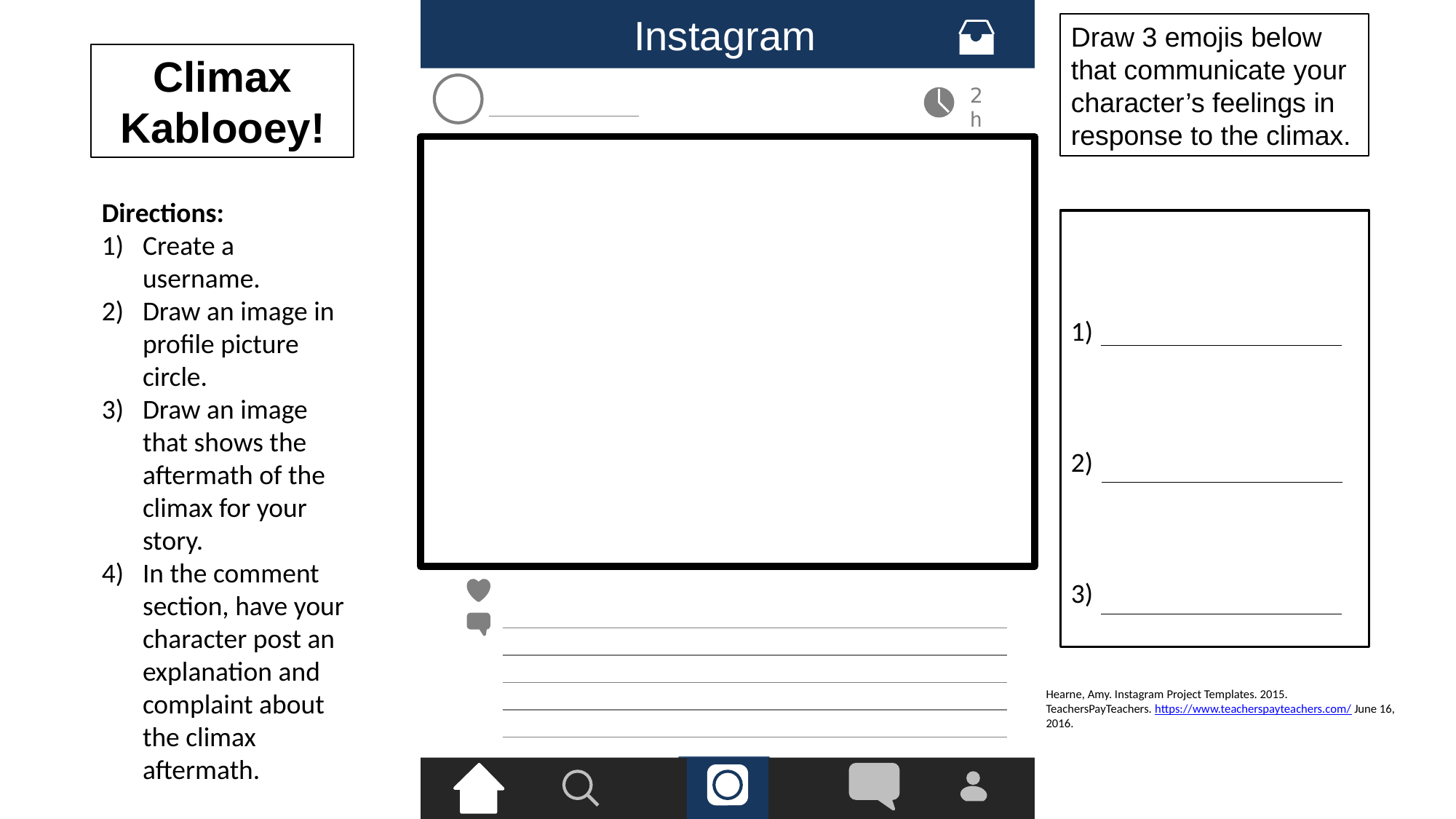

Instagram
Draw 3 emojis below that communicate your character’s feelings in response to the climax.

Climax Kablooey!

2h

Directions:
Create a username.
Draw an image in profile picture circle.
Draw an image that shows the aftermath of the climax for your story.
In the comment section, have your character post an explanation and complaint about the climax aftermath.

1)

2)

3)

Hearne, Amy. Instagram Project Templates. 2015. TeachersPayTeachers. https://www.teacherspayteachers.com/ June 16, 2016.